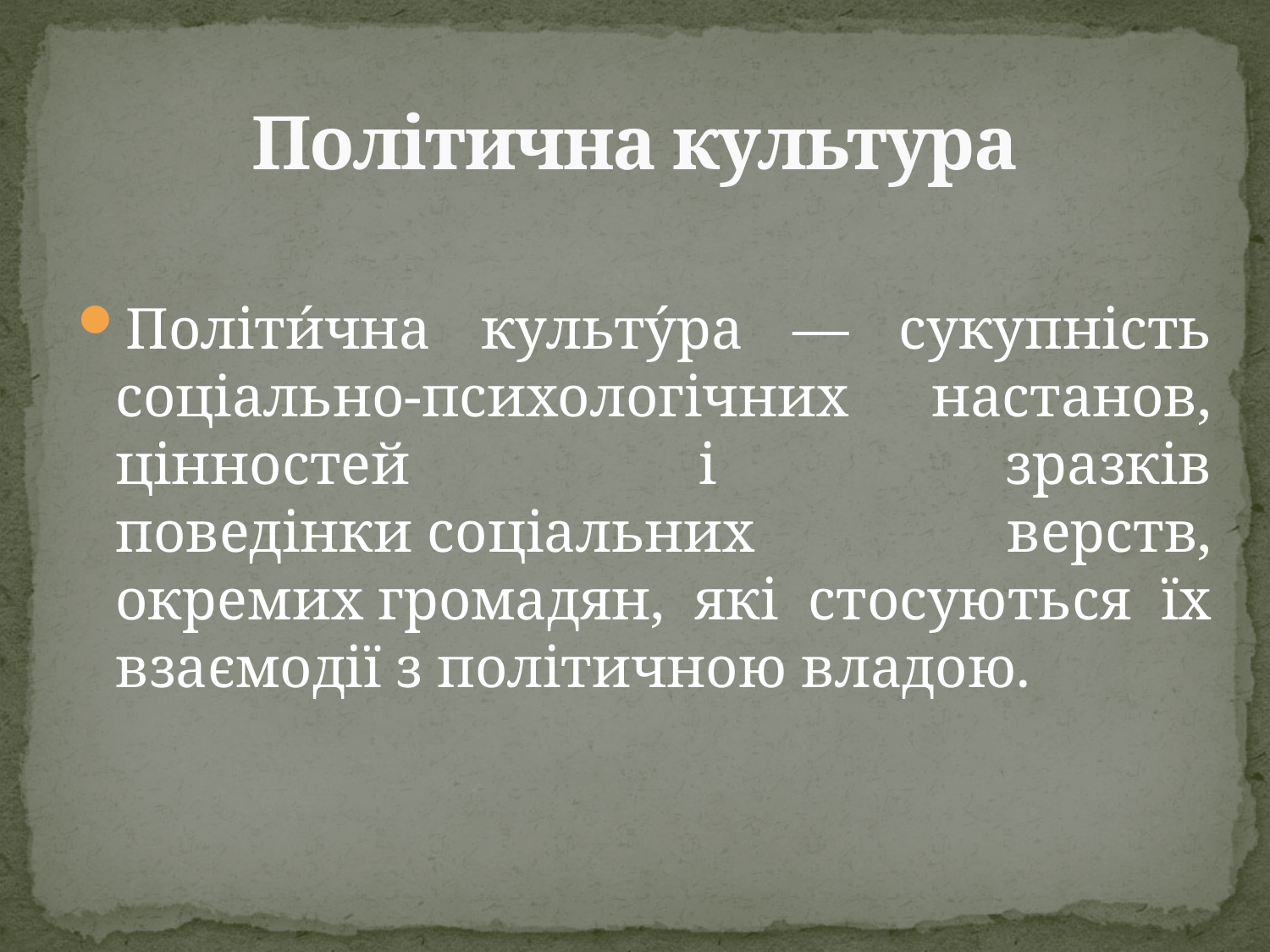

# Політична культура
Політи́чна культу́ра — сукупність соціально-психологічних настанов, цінностей і зразків поведінки соціальних верств, окремих громадян, які стосуються їх взаємодії з політичною владою.